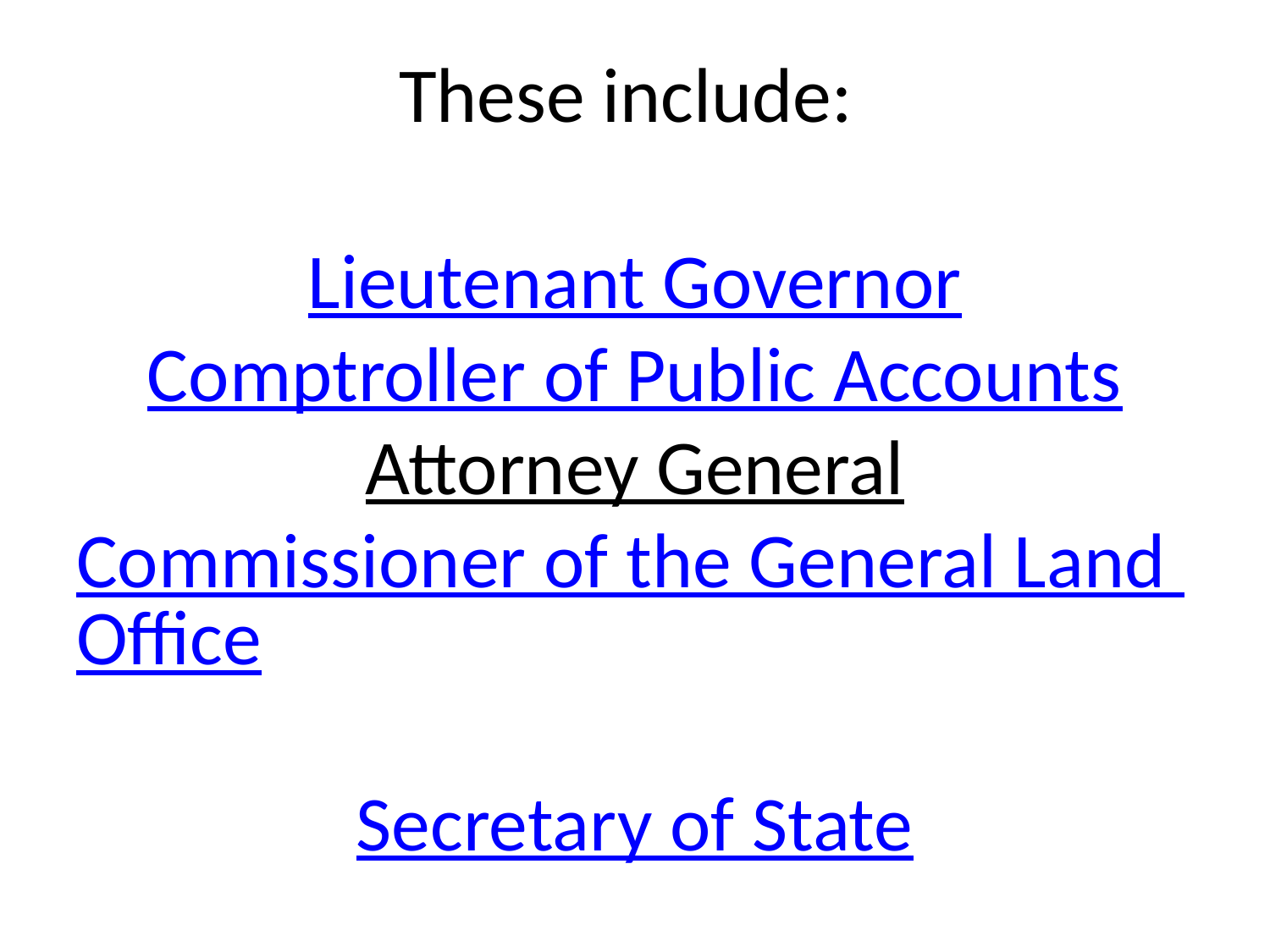

# These include: Lieutenant Governor Comptroller of Public Accounts Attorney General Commissioner of the General Land Office Secretary of State